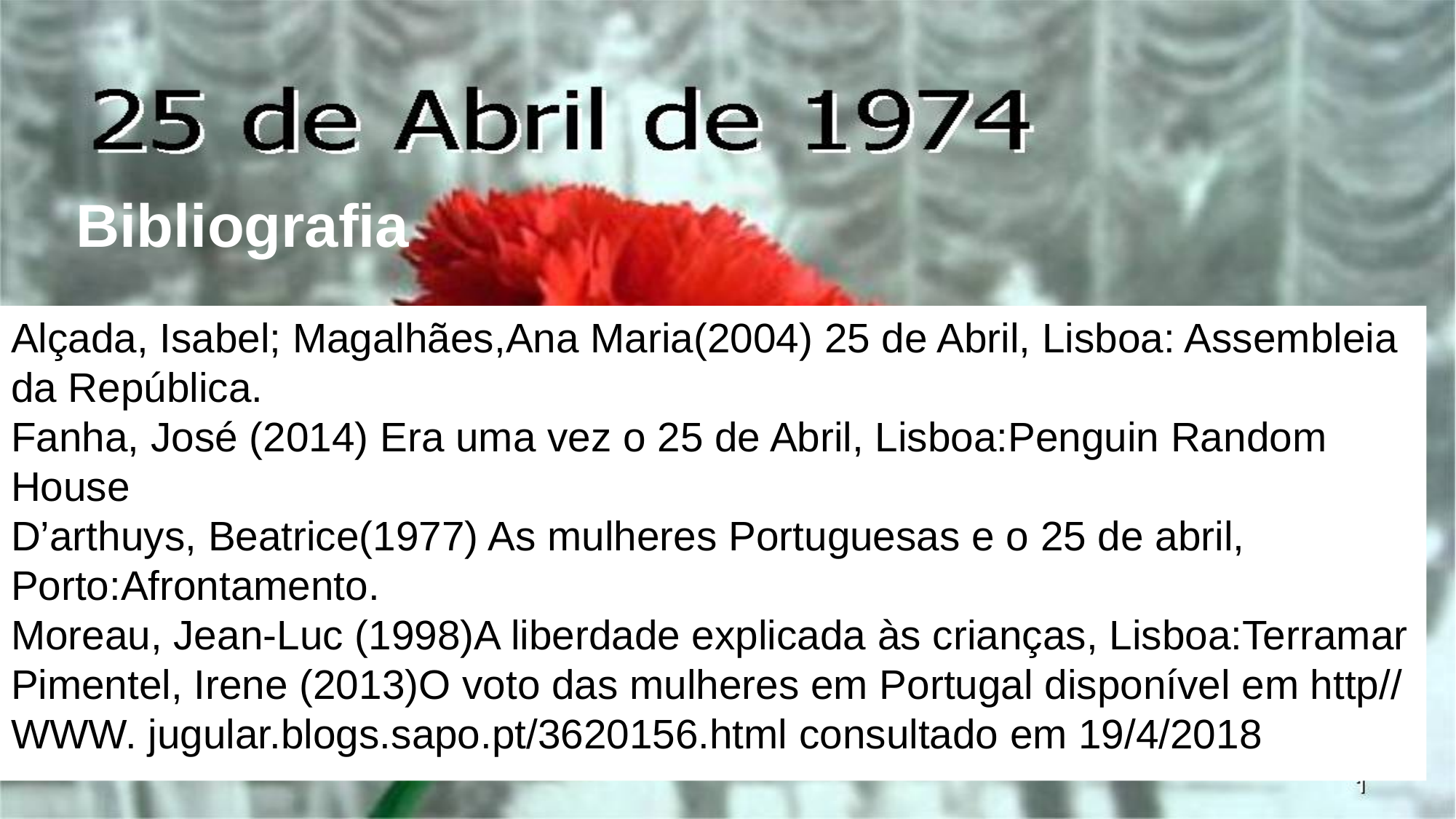

# Bibliografia
Alçada, Isabel; Magalhães,Ana Maria(2004) 25 de Abril, Lisboa: Assembleia da República.
Fanha, José (2014) Era uma vez o 25 de Abril, Lisboa:Penguin Random House
D’arthuys, Beatrice(1977) As mulheres Portuguesas e o 25 de abril, Porto:Afrontamento.
Moreau, Jean-Luc (1998)A liberdade explicada às crianças, Lisboa:Terramar
Pimentel, Irene (2013)O voto das mulheres em Portugal disponível em http// WWW. jugular.blogs.sapo.pt/3620156.html consultado em 19/4/2018